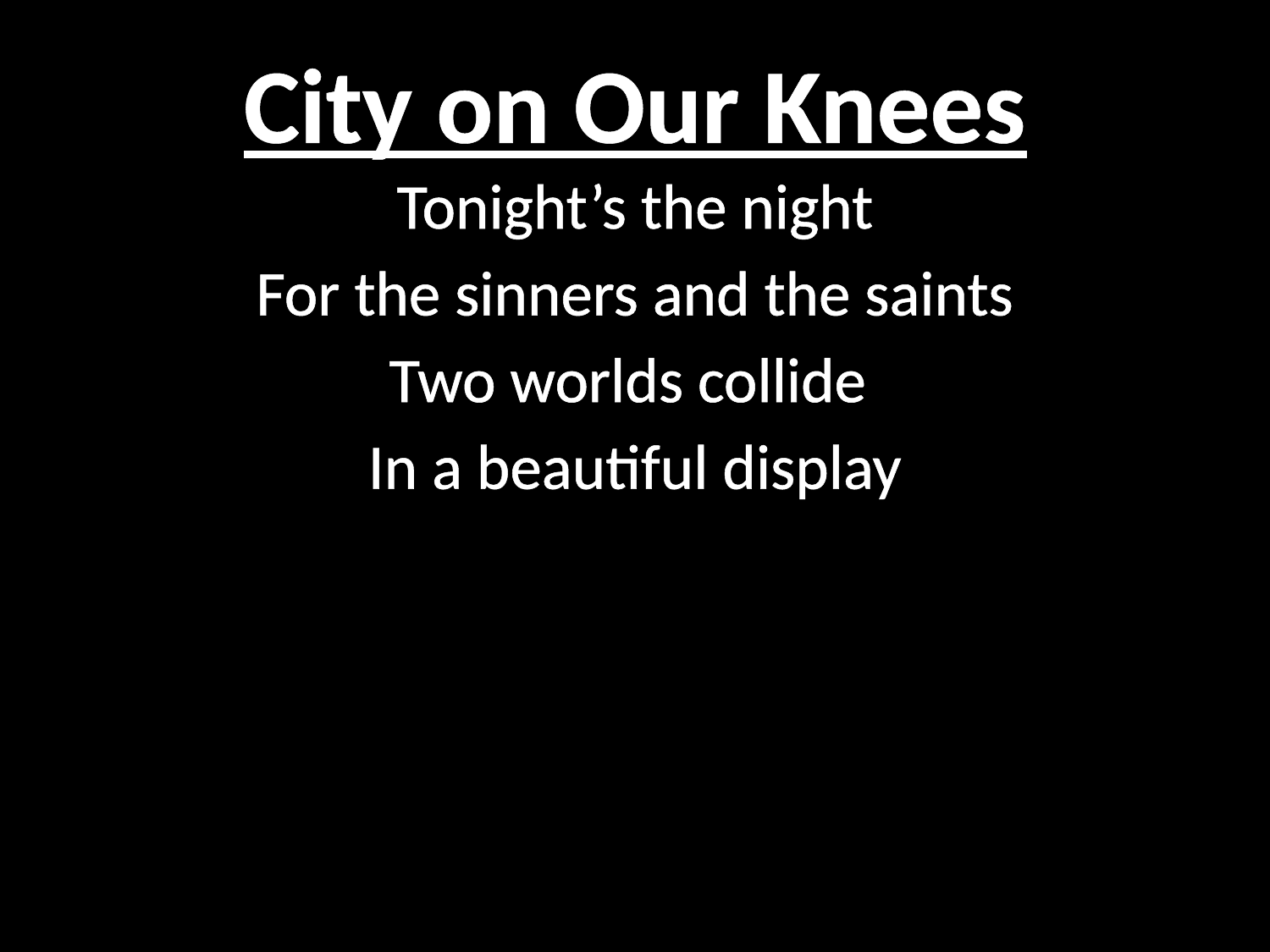

# City on Our Knees
Tonight’s the night
For the sinners and the saints
Two worlds collide
In a beautiful display